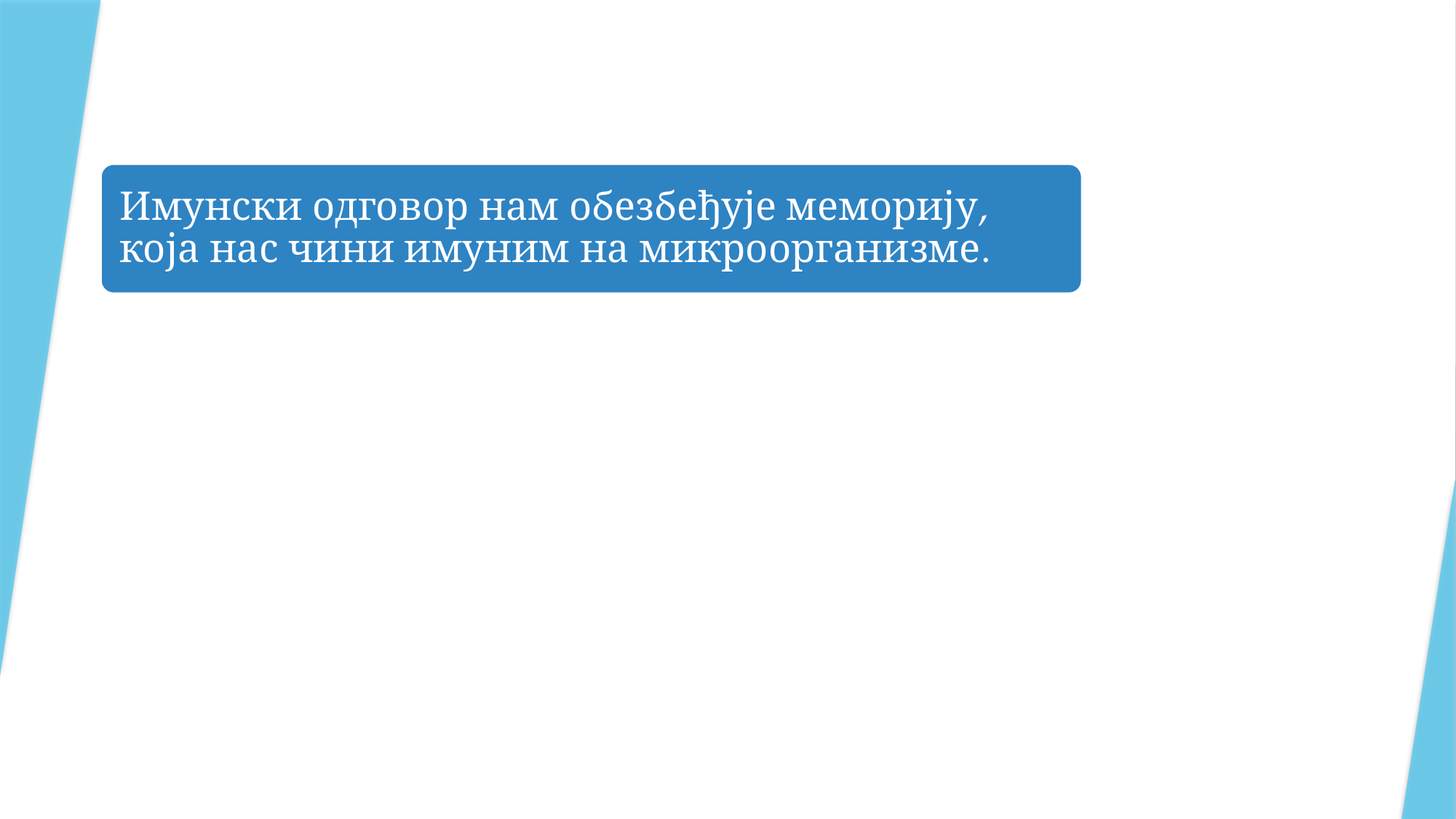

Имунски одговор нам обезбеђује меморију, која нас чини имуним на микроорганизме.
Једном стечена, имуност нас штити до 40 година од истог микроорганизма.
Вакцинација је јатрогени начин стицања имуности (меморије).
Вакцинација води ерадикацији инфективних болести.